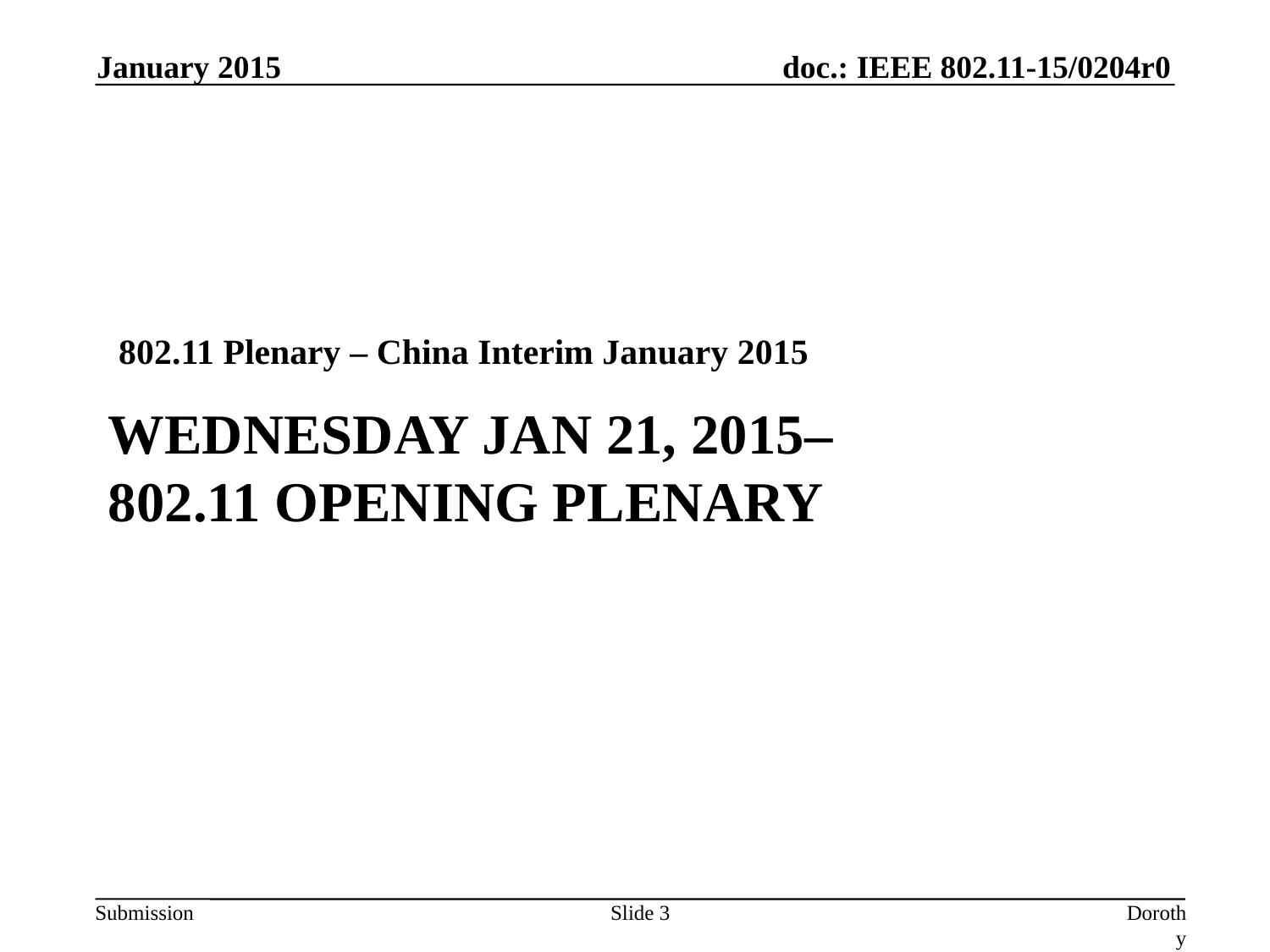

January 2015
802.11 Plenary – China Interim January 2015
# Wednesday Jan 21, 2015– 802.11 Opening Plenary
Slide 3
Dorothy Stanley, Aruba Networks